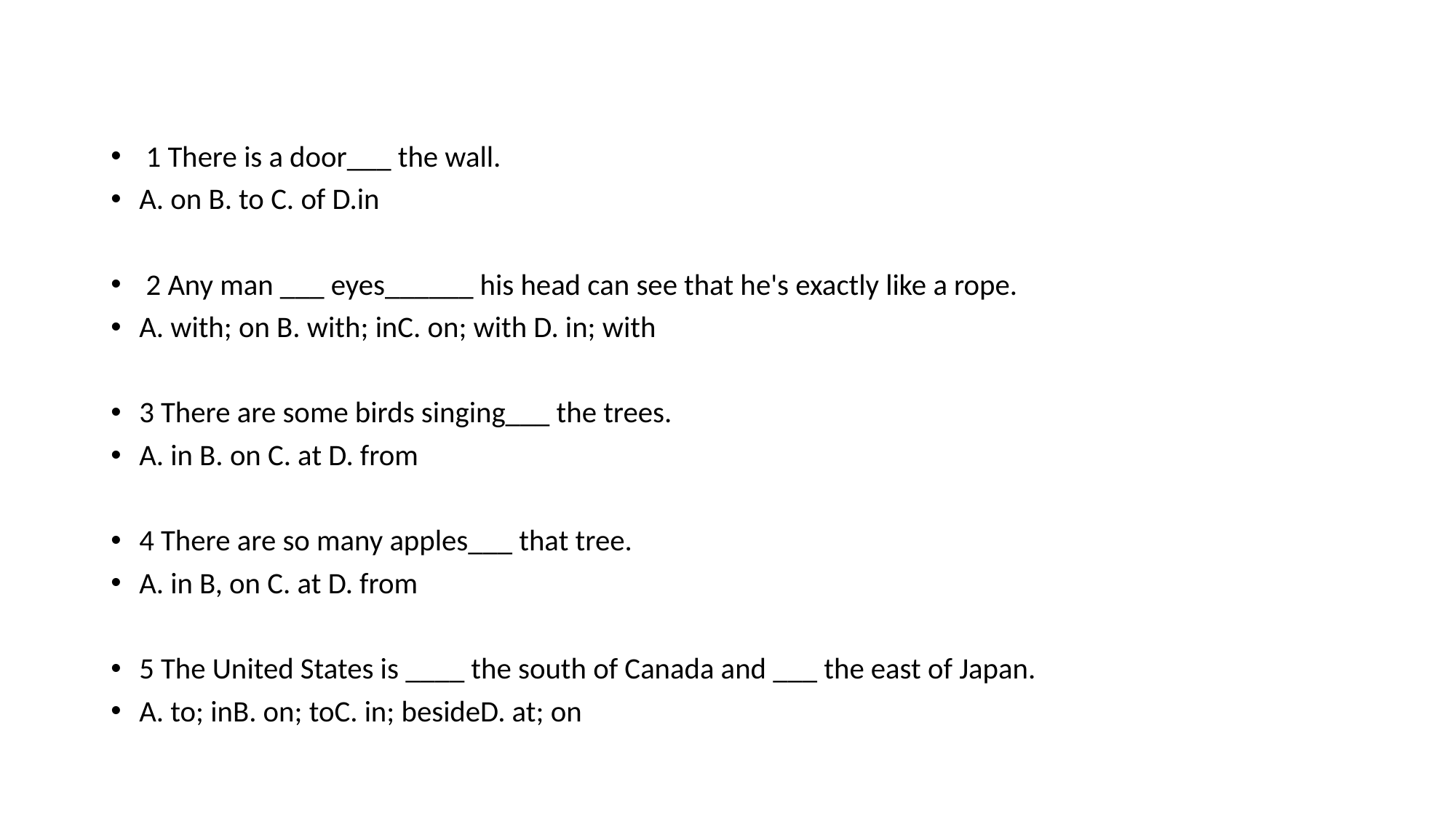

#

 1 There is a door___ the wall.
A. on B. to C. of D.in

 2 Any man ___ eyes______ his head can see that he's exactly like a rope.
A. with; on B. with; inC. on; with D. in; with

3 There are some birds singing___ the trees.
A. in B. on C. at D. from

4 There are so many apples___ that tree.
A. in B, on C. at D. from

5 The United States is ____ the south of Canada and ___ the east of Japan.
A. to; inB. on; toC. in; besideD. at; on